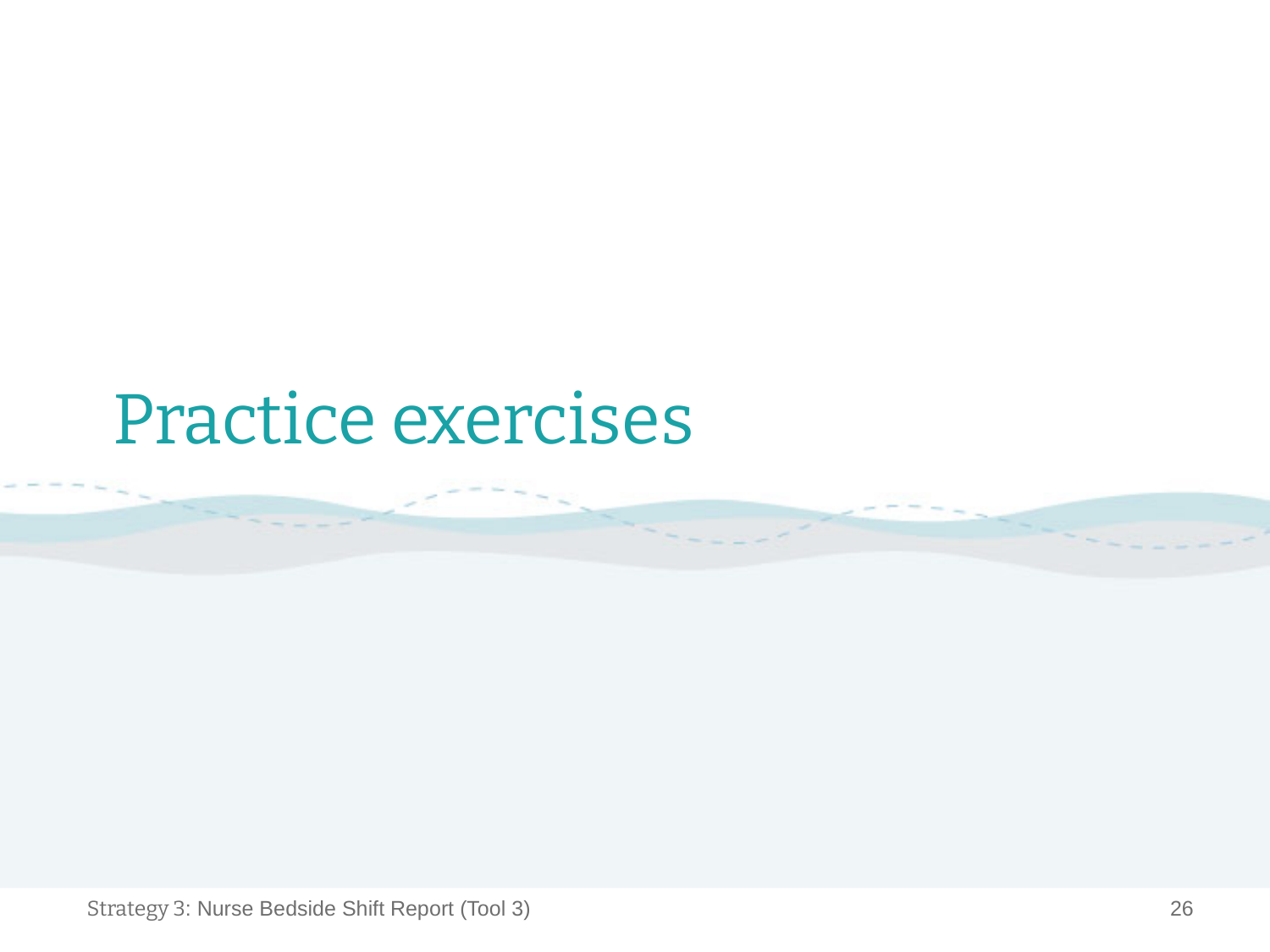

# Practice exercises
Strategy 3: Nurse Bedside Shift Report (Tool 3)
26